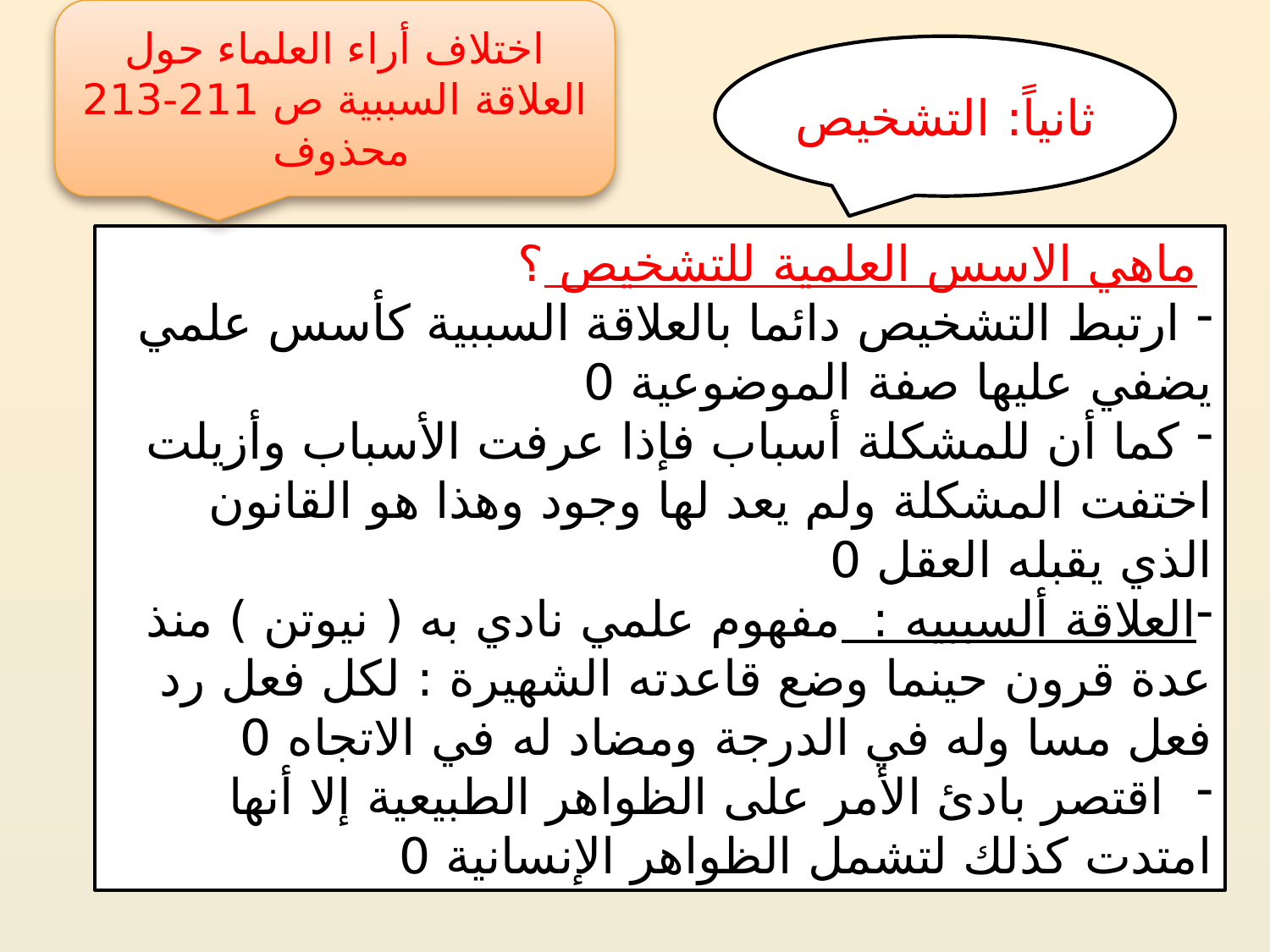

اختلاف أراء العلماء حول العلاقة السببية ص 211-213
محذوف
ثانياً: التشخيص
 ماهي الاسس العلمية للتشخيص ؟
 ارتبط التشخيص دائما بالعلاقة السببية كأسس علمي يضفي عليها صفة الموضوعية 0
 كما أن للمشكلة أسباب فإذا عرفت الأسباب وأزيلت اختفت المشكلة ولم يعد لها وجود وهذا هو القانون الذي يقبله العقل 0
العلاقة ألسببيه :  مفهوم علمي نادي به ( نيوتن ) منذ عدة قرون حينما وضع قاعدته الشهيرة : لكل فعل رد فعل مسا وله في الدرجة ومضاد له في الاتجاه 0
  اقتصر بادئ الأمر على الظواهر الطبيعية إلا أنها امتدت كذلك لتشمل الظواهر الإنسانية 0